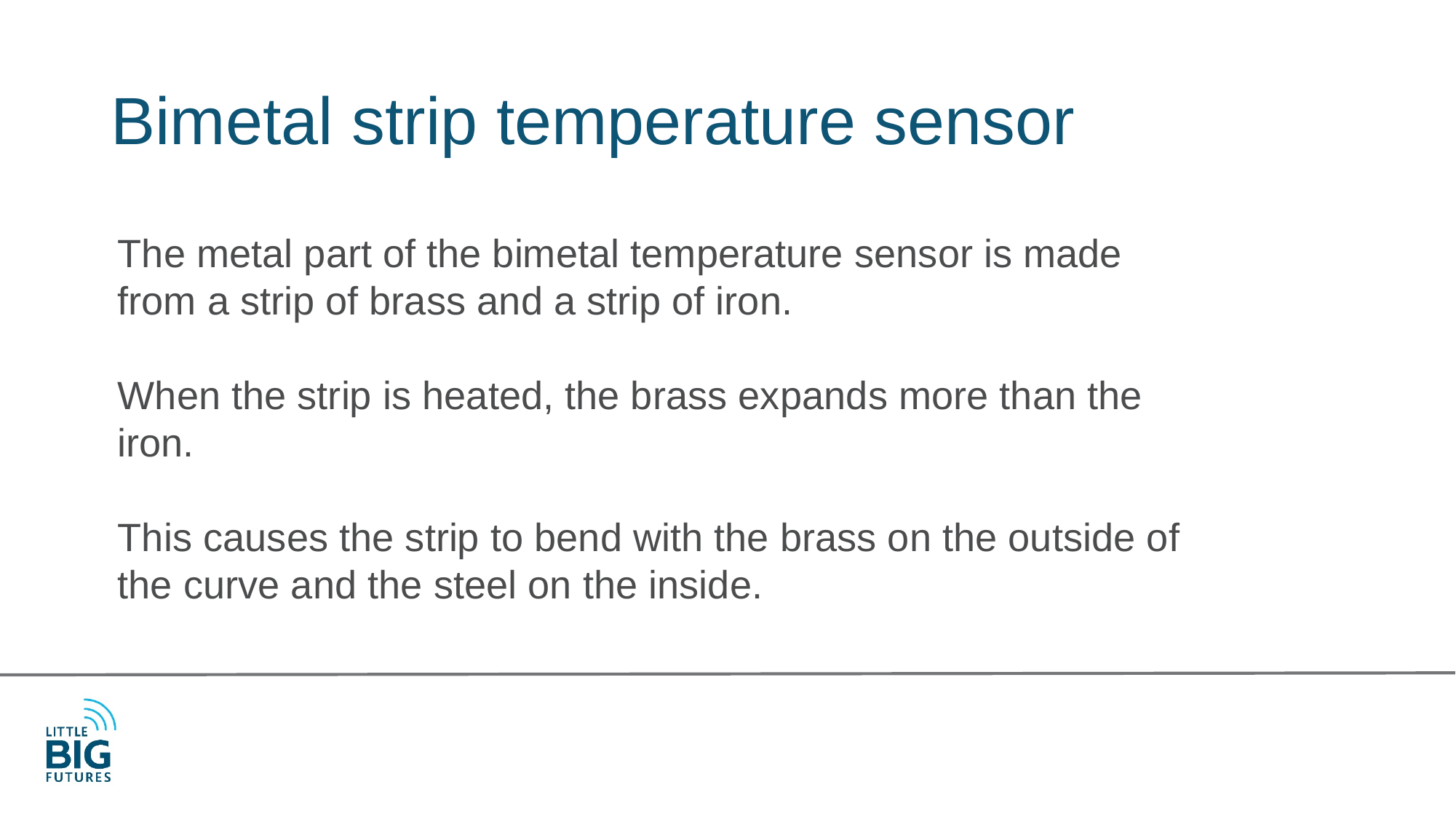

# Bimetal strip temperature sensor
The metal part of the bimetal temperature sensor is made from a strip of brass and a strip of iron.

When the strip is heated, the brass expands more than the iron.

This causes the strip to bend with the brass on the outside of the curve and the steel on the inside.